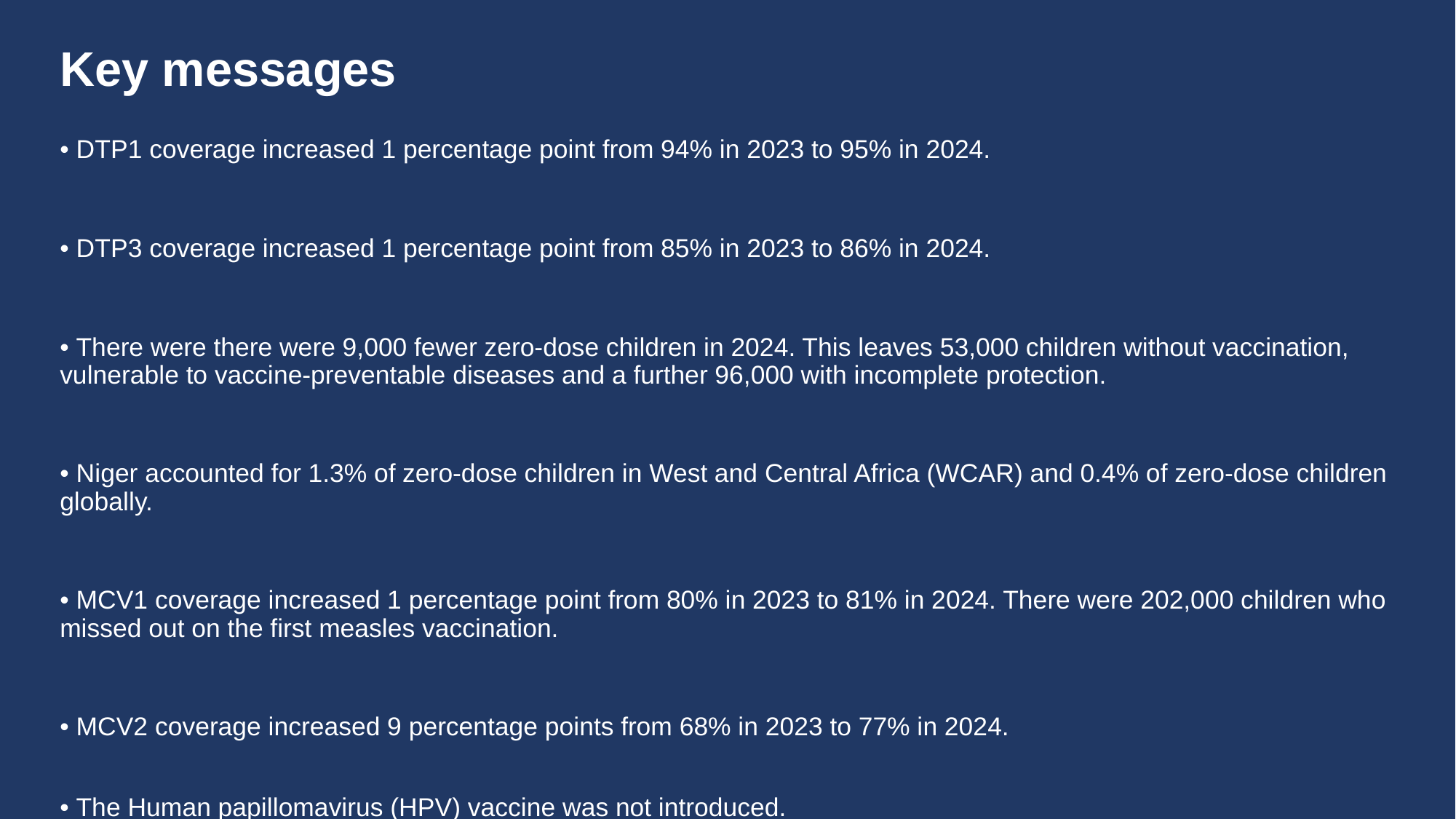

# Key messages
• DTP1 coverage increased 1 percentage point from 94% in 2023 to 95% in 2024.

• DTP3 coverage increased 1 percentage point from 85% in 2023 to 86% in 2024.

• There were there were 9,000 fewer zero-dose children in 2024. This leaves 53,000 children without vaccination, vulnerable to vaccine-preventable diseases and a further 96,000 with incomplete protection.

• Niger accounted for 1.3% of zero-dose children in West and Central Africa (WCAR) and 0.4% of zero-dose children globally.

• MCV1 coverage increased 1 percentage point from 80% in 2023 to 81% in 2024. There were 202,000 children who missed out on the first measles vaccination.

• MCV2 coverage increased 9 percentage points from 68% in 2023 to 77% in 2024.

• The Human papillomavirus (HPV) vaccine was not introduced.